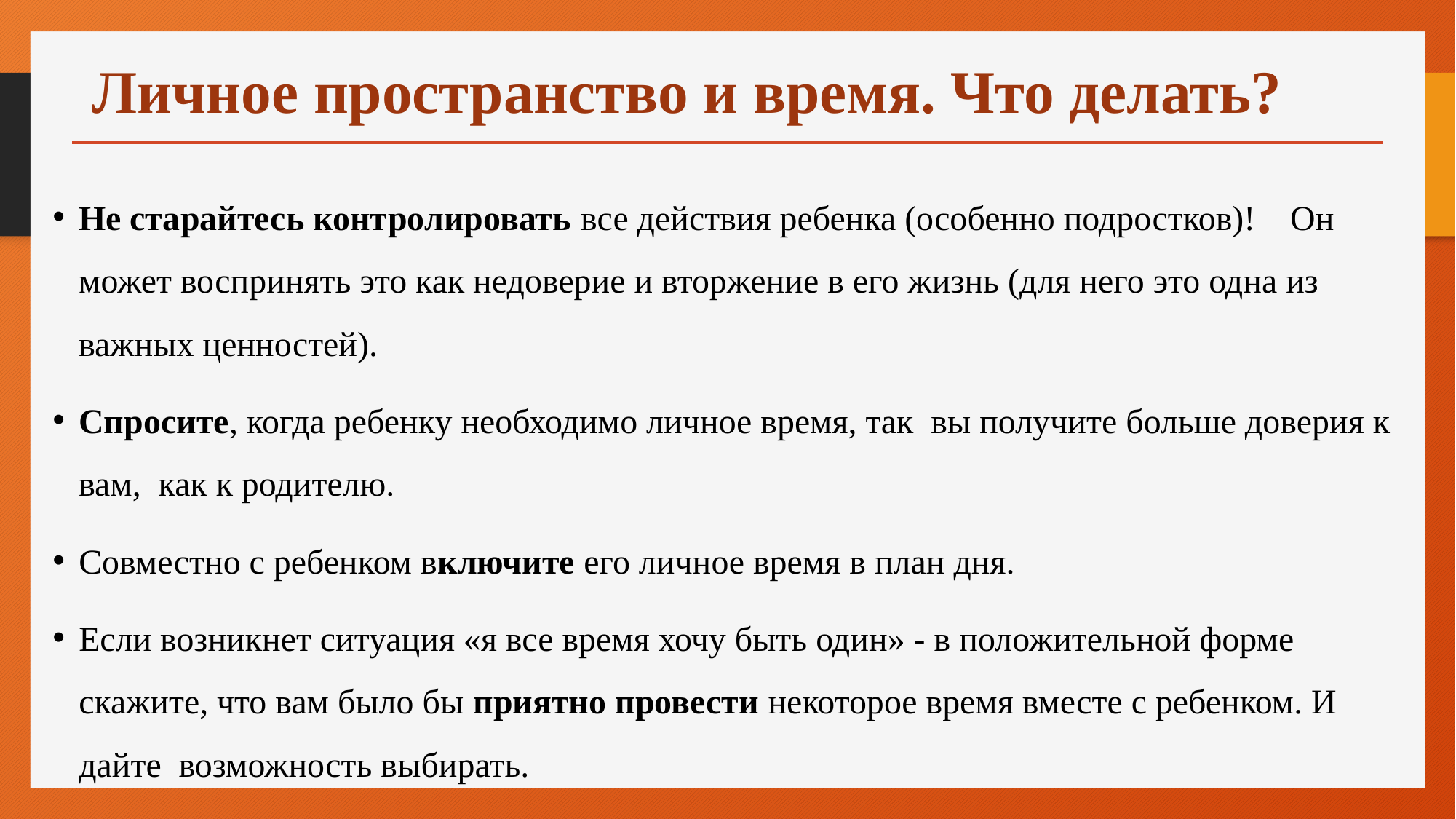

# Личное пространство и время. Что делать?
Не старайтесь контролировать все действия ребенка (особенно подростков)!    Он может воспринять это как недоверие и вторжение в его жизнь (для него это одна из важных ценностей).
Спросите, когда ребенку необходимо личное время, так  вы получите больше доверия к вам,  как к родителю.
Совместно с ребенком включите его личное время в план дня.
Если возникнет ситуация «я все время хочу быть один» - в положительной форме скажите, что вам было бы приятно провести некоторое время вместе с ребенком. И дайте  возможность выбирать.